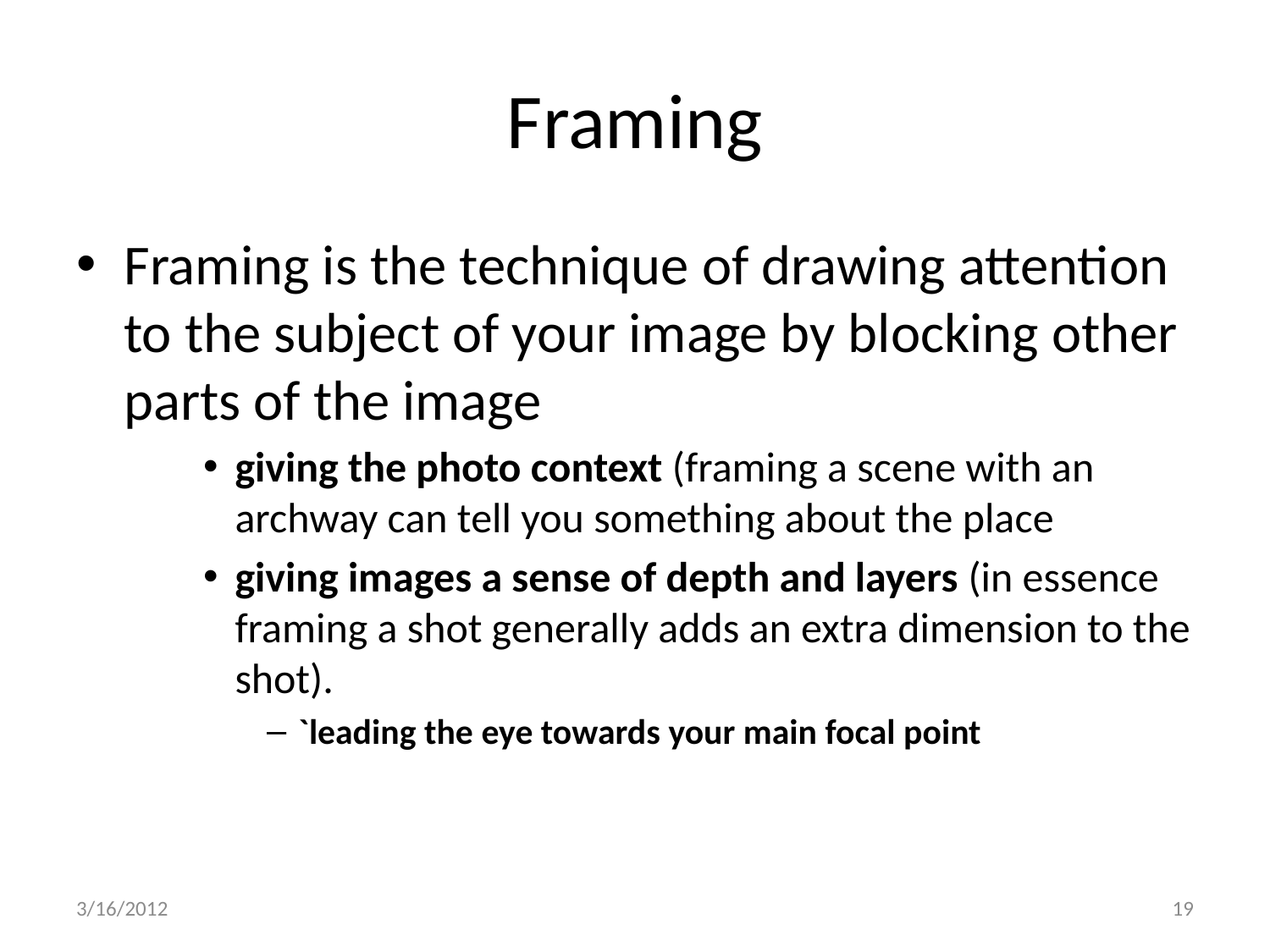

# Framing
Framing is the technique of drawing attention to the subject of your image by blocking other parts of the image
giving the photo context (framing a scene with an archway can tell you something about the place
giving images a sense of depth and layers (in essence framing a shot generally adds an extra dimension to the shot).
`leading the eye towards your main focal point
3/16/2012
19